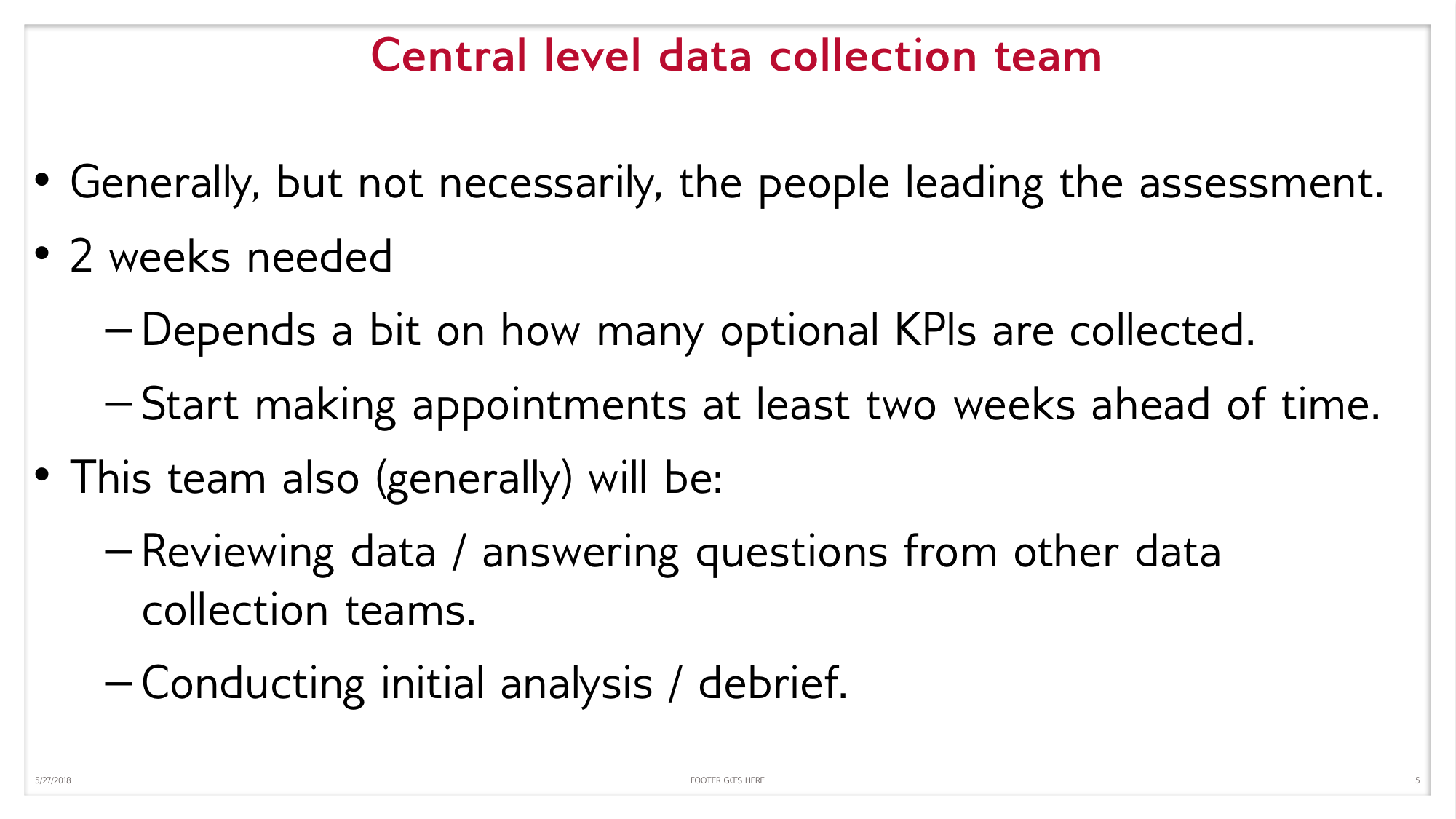

5/27/2018
FOOTER GOES HERE
5
# Central level data collection team
Generally, but not necessarily, the people leading the assessment.
2 weeks needed
Depends a bit on how many optional KPIs are collected.
Start making appointments at least two weeks ahead of time.
This team also (generally) will be:
Reviewing data / answering questions from other data collection teams.
Conducting initial analysis / debrief.